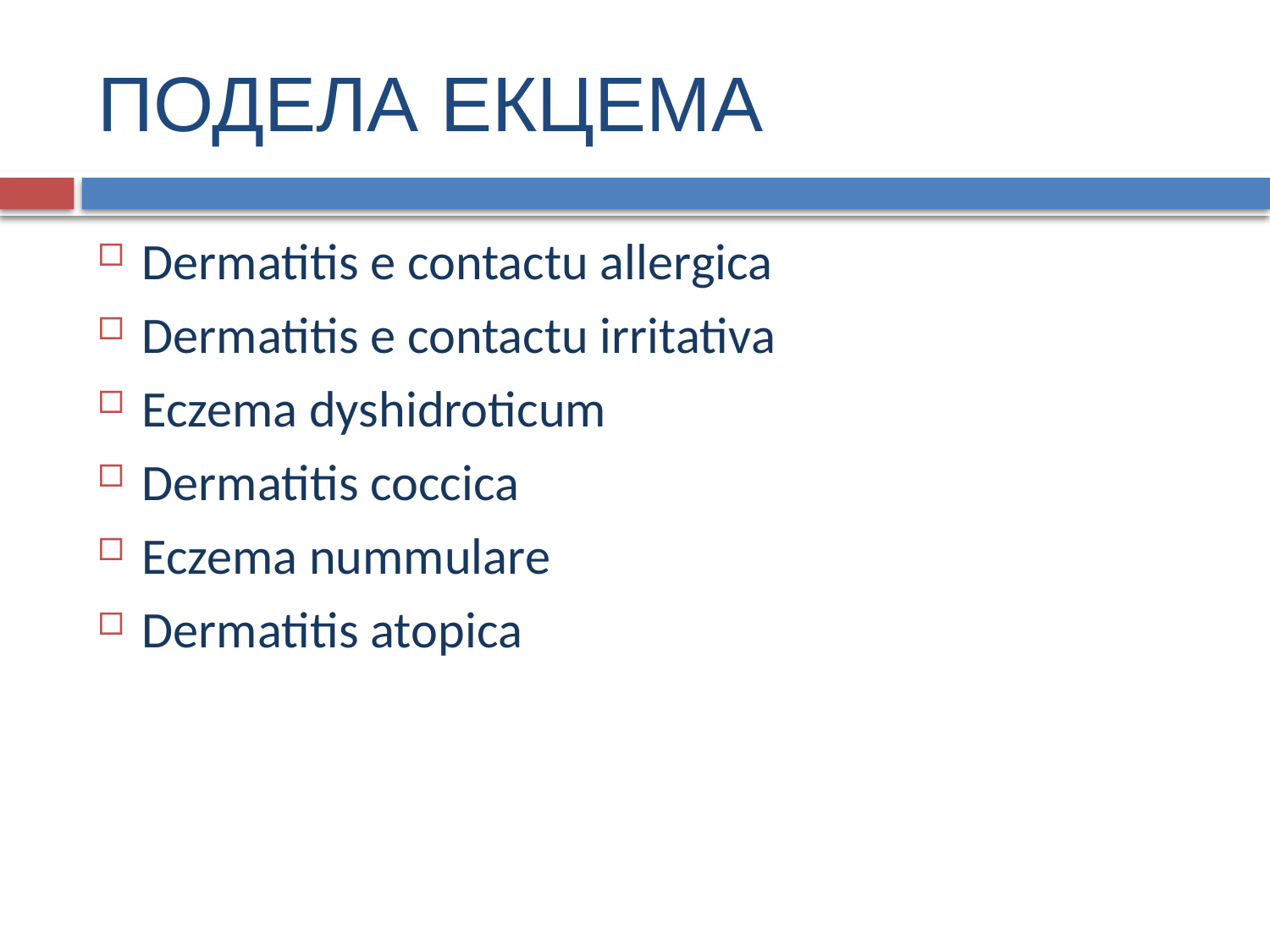

# ПОДЕЛА ЕКЦЕМА
Dermatitis e contactu allergica
Dermatitis e contactu irritativa
Eczema dyshidroticum
Dermatitis coccica
Eczema nummulare
Dermatitis atopica